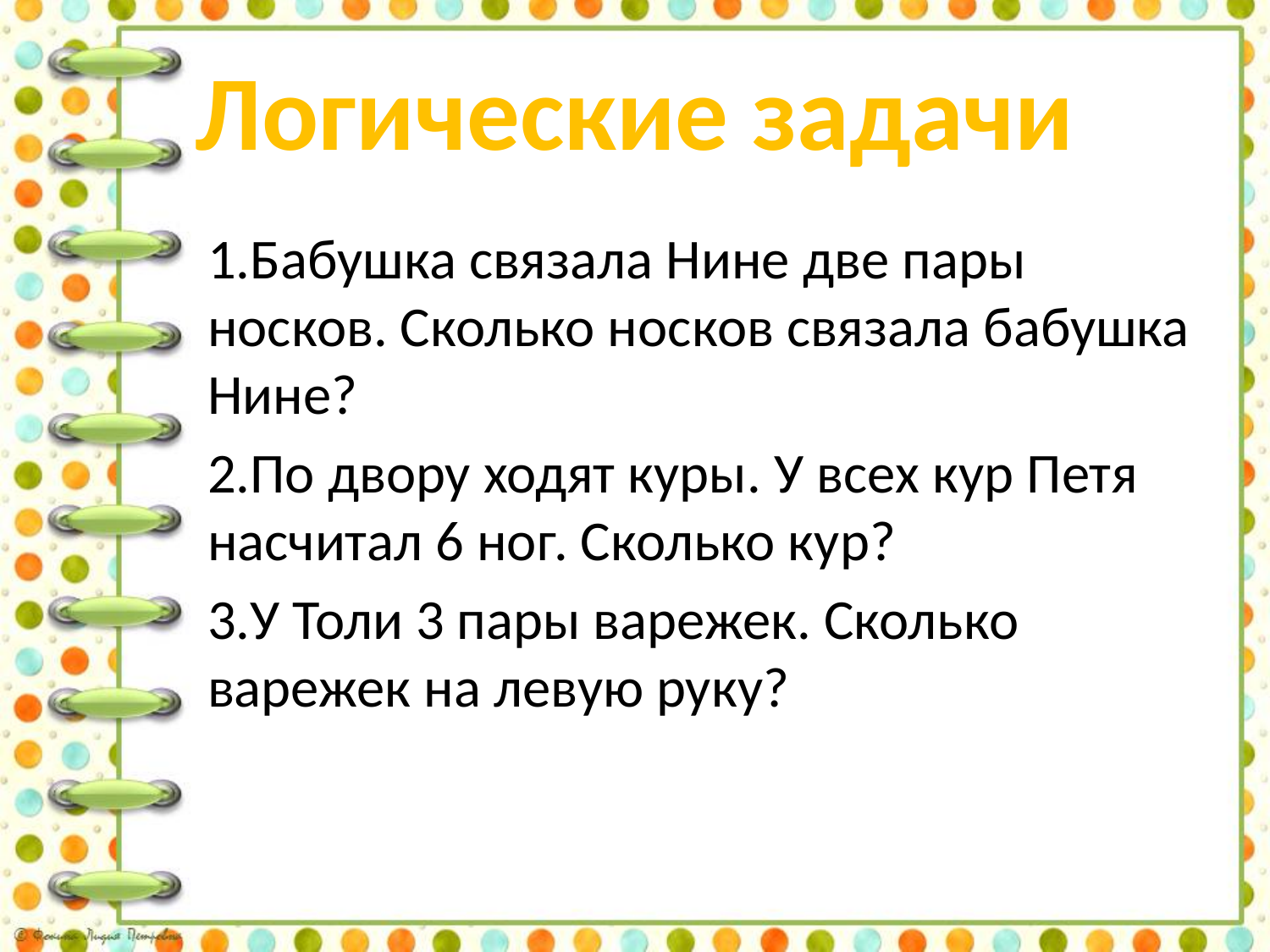

# Логические задачи
1.Бабушка связала Нине две пары носков. Сколько носков связала бабушка Нине?
2.По двору ходят куры. У всех кур Петя насчитал 6 ног. Сколько кур?
3.У Толи 3 пары варежек. Сколько варежек на левую руку?